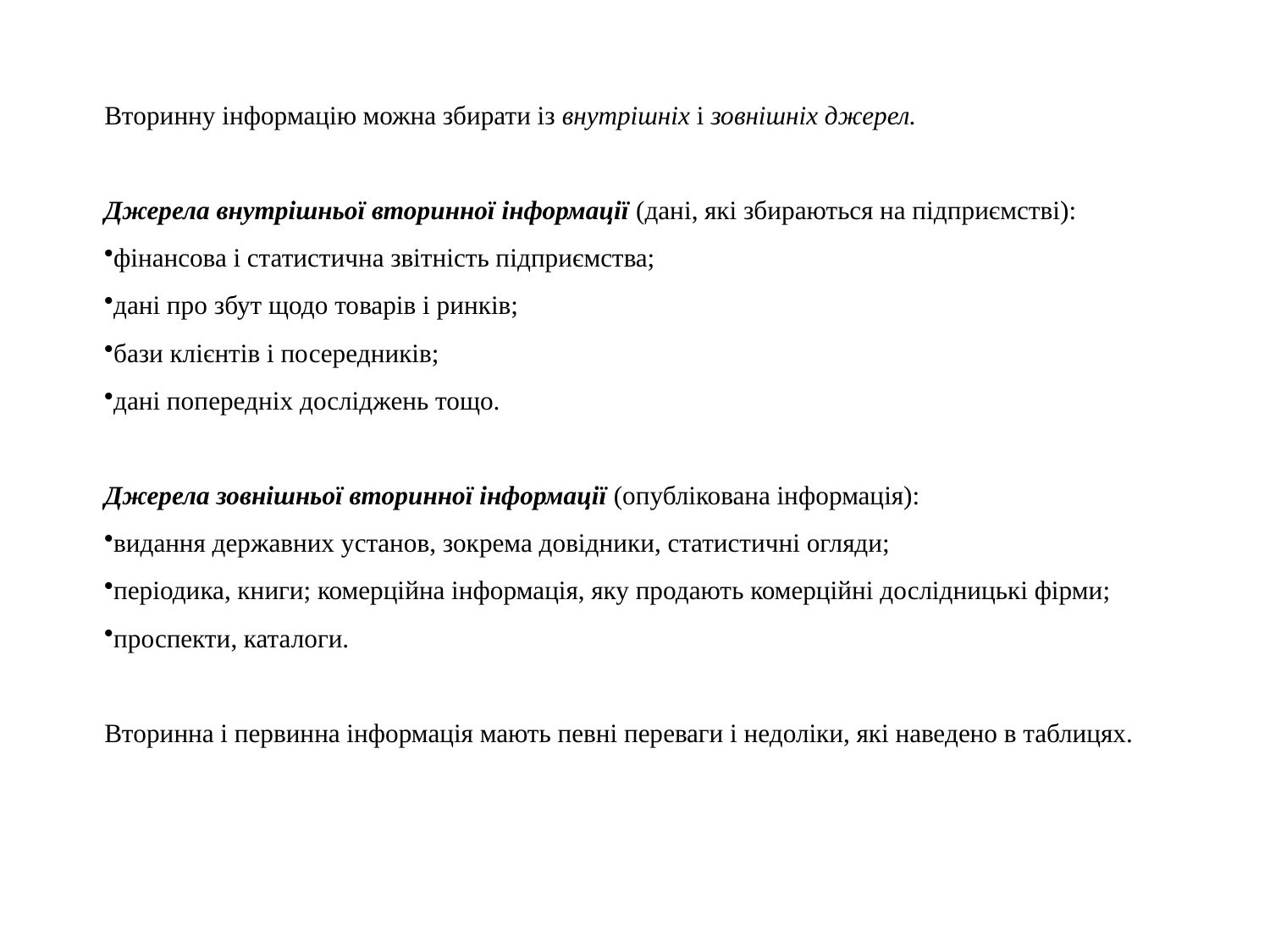

Вторинну інформацію можна збирати із внутрішніх і зовнішніх джерел.

Джерела внутрішньої вторинної інформації (дані, які збираються на підприємстві):
фінансова і статистична звітність підприємства;
дані про збут щодо товарів і ринків;
бази клієнтів і посередників;
дані попередніх досліджень тощо.

Джерела зовнішньої вторинної інформації (опублікована інформація):
видання державних установ, зокрема довідники, статистичні огляди;
періодика, книги; комерційна інформація, яку продають комерційні дослідницькі фірми;
проспекти, каталоги.

Вторинна і первинна інформація мають певні переваги і недоліки, які наведено в таблицях.